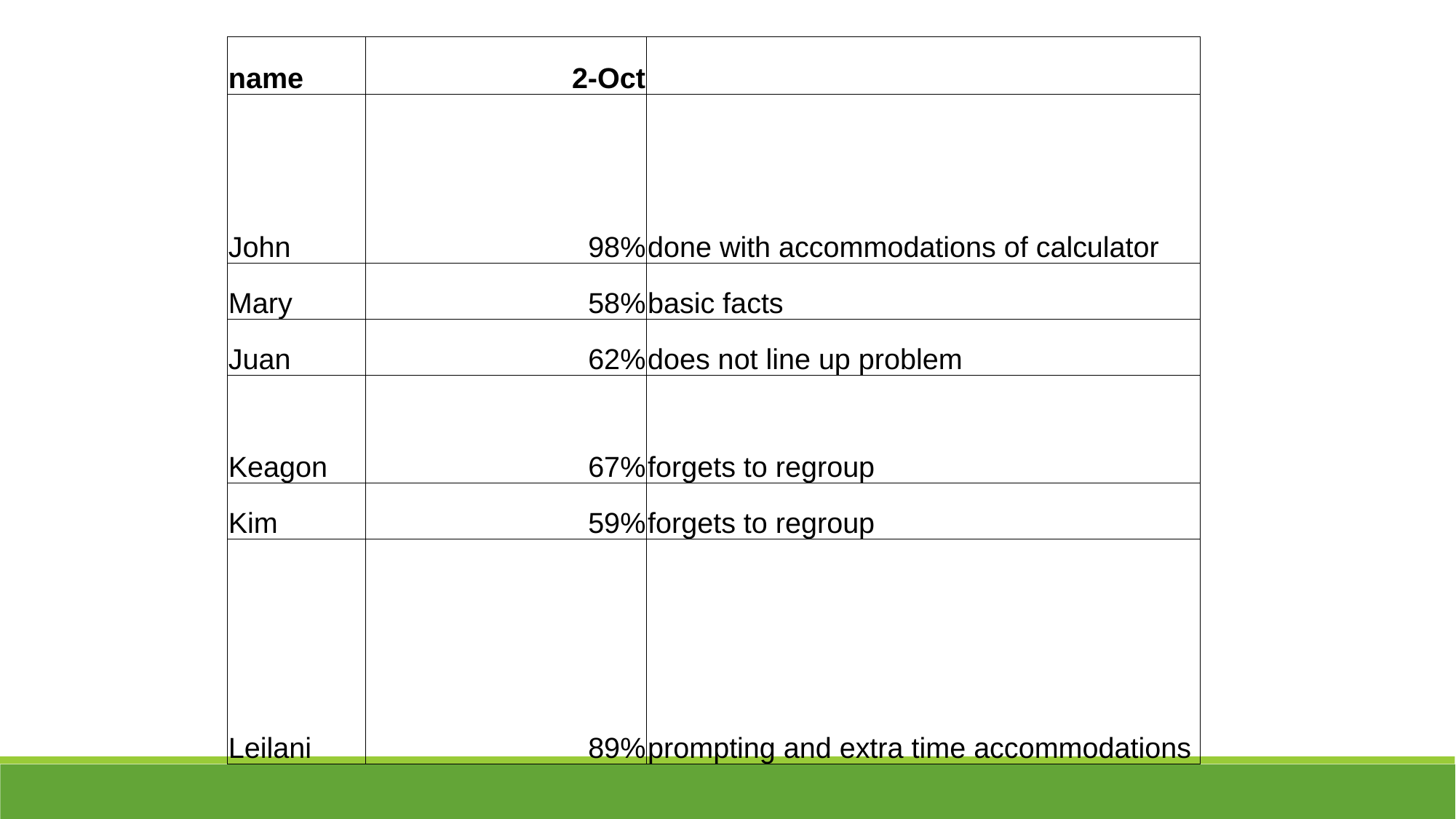

| name | 2-Oct |  |
| --- | --- | --- |
| John | 98% | done with accommodations of calculator |
| Mary | 58% | basic facts |
| Juan | 62% | does not line up problem |
| Keagon | 67% | forgets to regroup |
| Kim | 59% | forgets to regroup |
| Leilani | 89% | prompting and extra time accommodations |